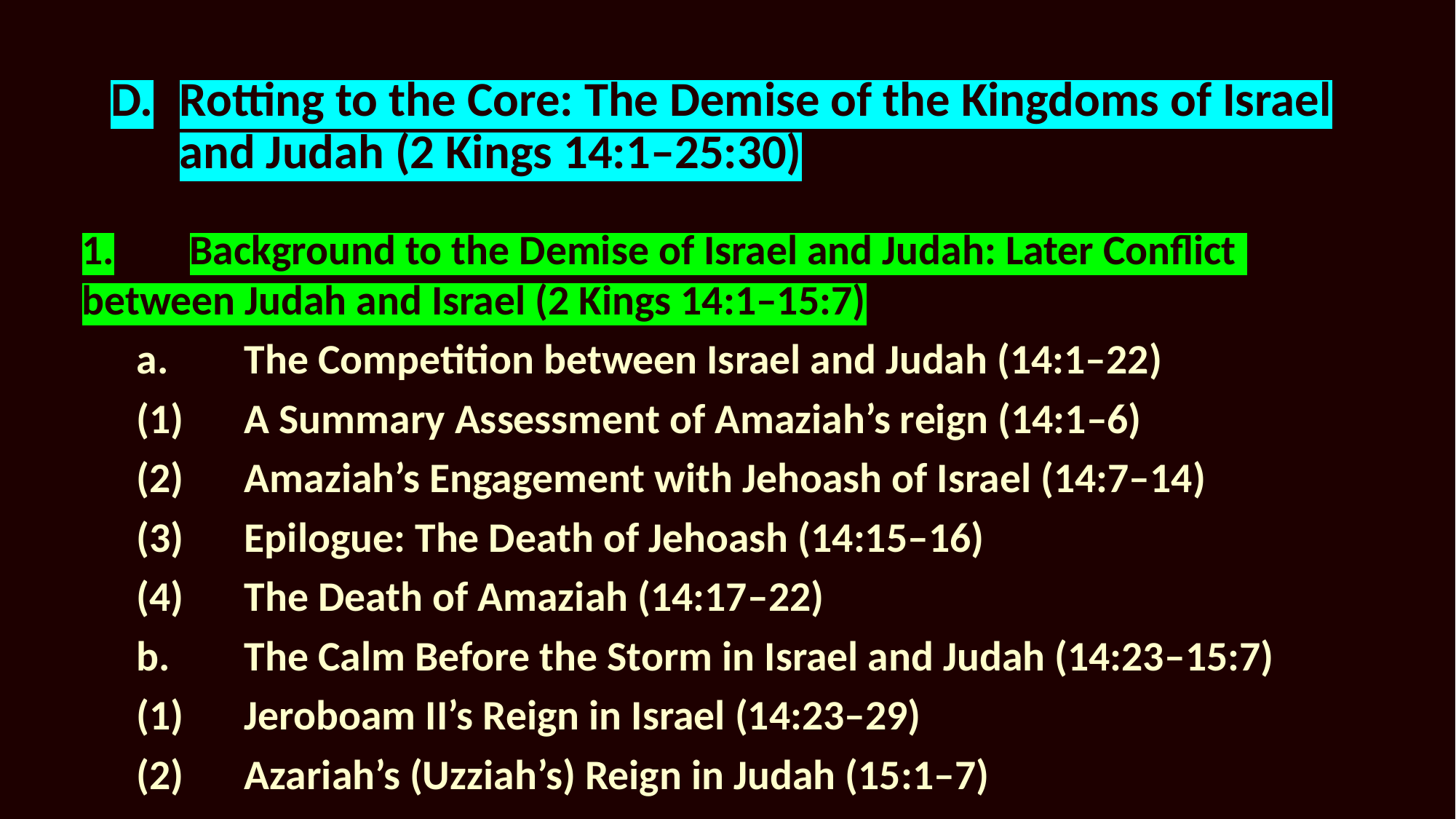

# D.	Rotting to the Core: The Demise of the Kingdoms of Israel and Judah (2 Kings 14:1–25:30)
1.	Background to the Demise of Israel and Judah: Later Conflict 	between Judah and Israel (2 Kings 14:1–15:7)
a.	The Competition between Israel and Judah (14:1–22)
		(1)	A Summary Assessment of Amaziah’s reign (14:1–6)
		(2)	Amaziah’s Engagement with Jehoash of Israel (14:7–14)
		(3)	Epilogue: The Death of Jehoash (14:15–16)
		(4)	The Death of Amaziah (14:17–22)
b.	The Calm Before the Storm in Israel and Judah (14:23–15:7)
		(1)	Jeroboam II’s Reign in Israel (14:23–29)
		(2)	Azariah’s (Uzziah’s) Reign in Judah (15:1–7)